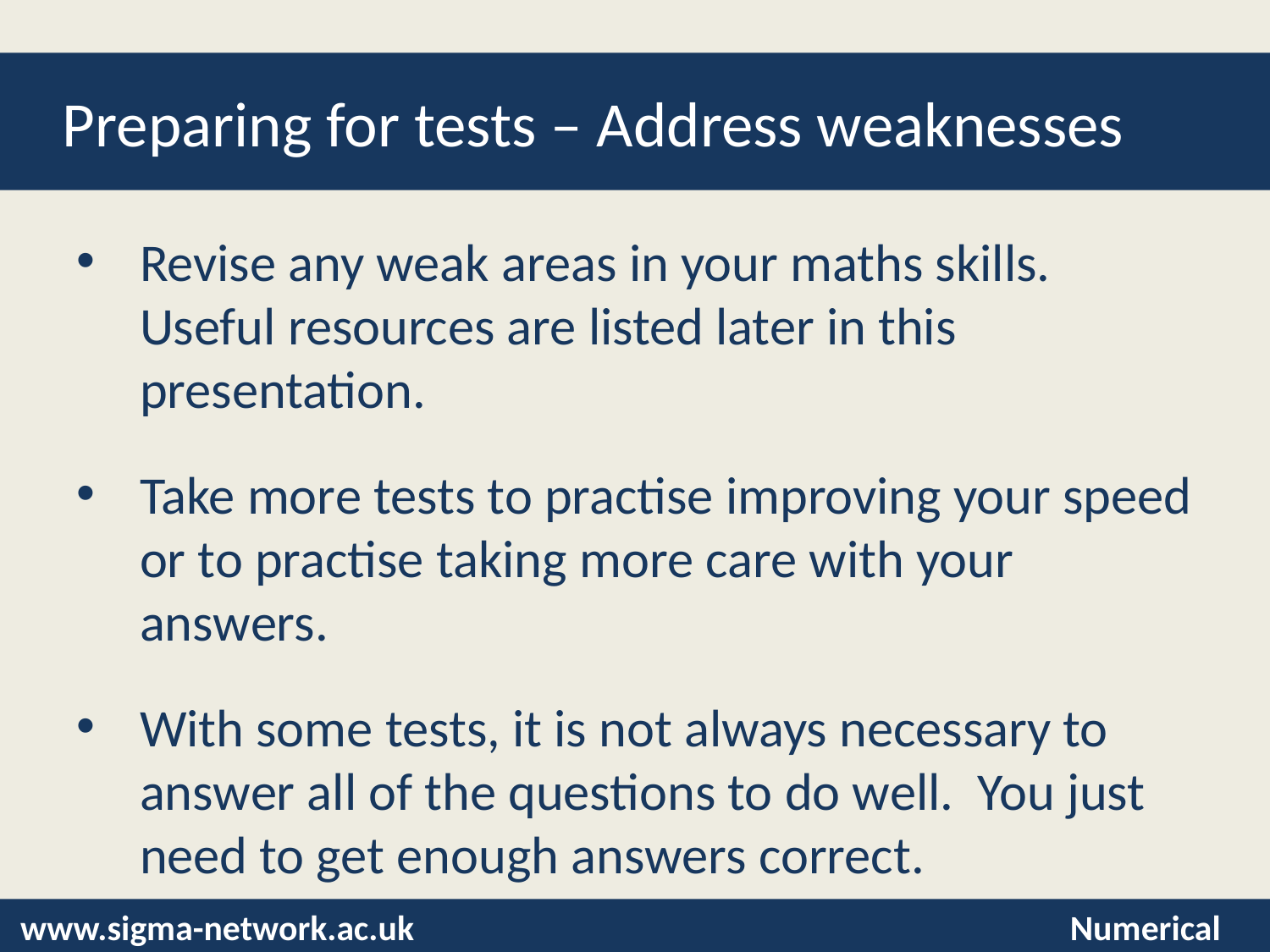

# Preparing for tests – Address weaknesses
Revise any weak areas in your maths skills. Useful resources are listed later in this presentation.
Take more tests to practise improving your speed or to practise taking more care with your answers.
With some tests, it is not always necessary to answer all of the questions to do well.  You just need to get enough answers correct.